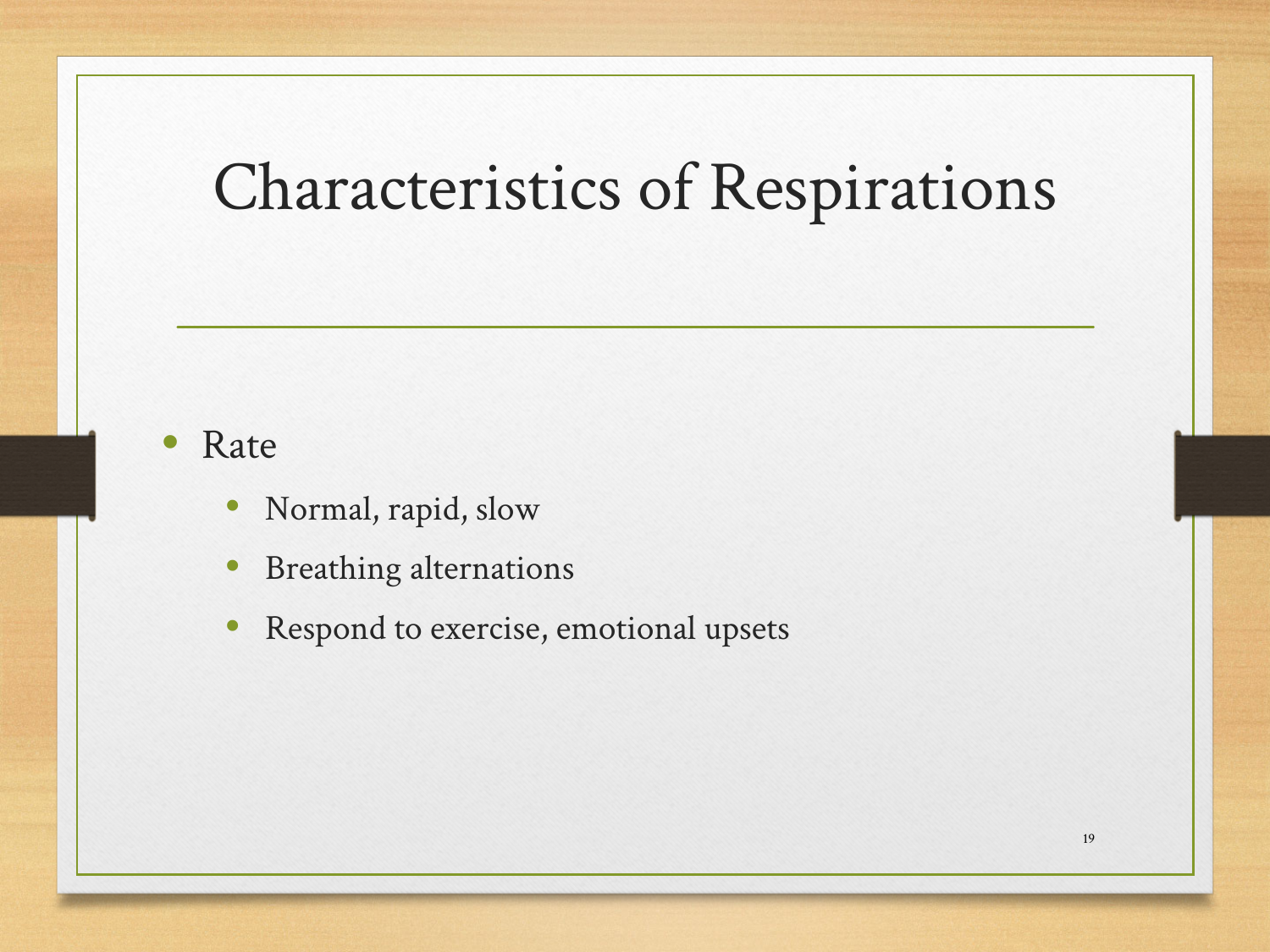

# Characteristics of Respirations

Rate
Normal, rapid, slow
Breathing alternations
Respond to exercise, emotional upsets
 19